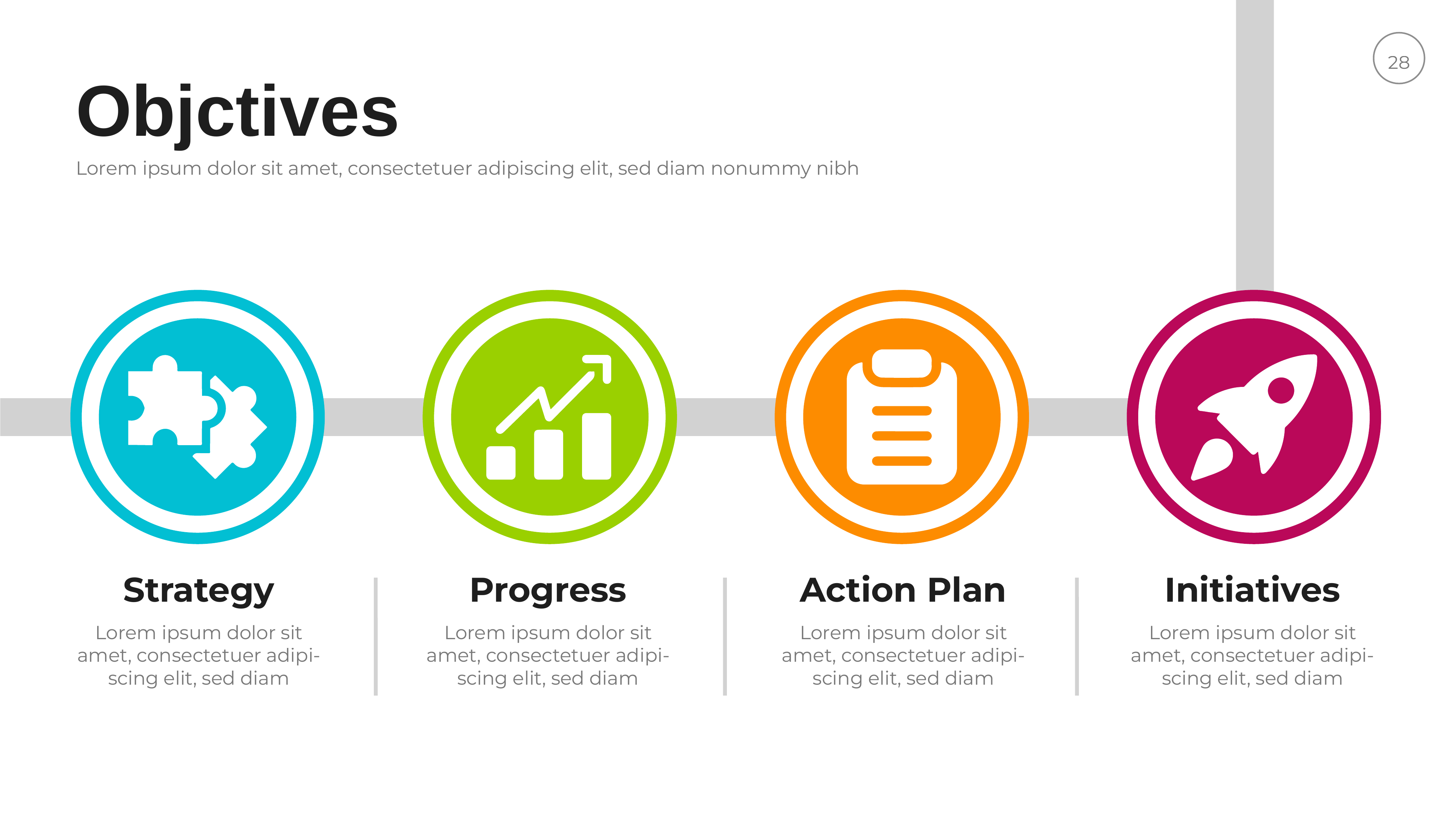

Objctives
Lorem ipsum dolor sit amet, consectetuer adipiscing elit, sed diam nonummy nibh

Strategy
Progress
Action Plan
Initiatives

Lorem ipsum dolor sit amet, consectetuer adipi-scing elit, sed diam
Lorem ipsum dolor sit amet, consectetuer adipi-scing elit, sed diam
Lorem ipsum dolor sit amet, consectetuer adipi-scing elit, sed diam
Lorem ipsum dolor sit amet, consectetuer adipi-scing elit, sed diam